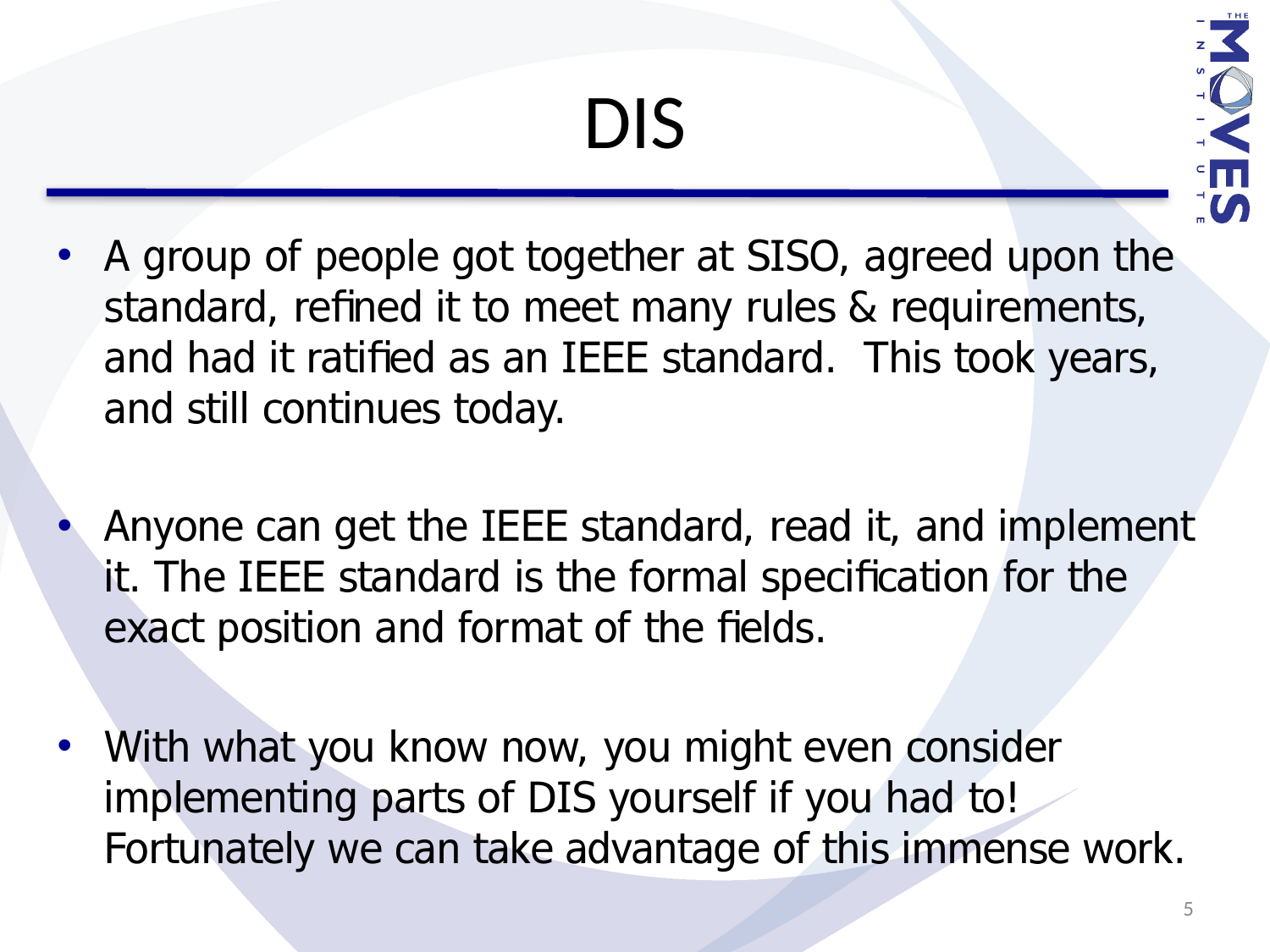

# DIS
A group of people got together at SISO, agreed upon the standard, refined it to meet many rules & requirements, and had it ratified as an IEEE standard.  This took years, and still continues today.

Anyone can get the IEEE standard, read it, and implement it. The IEEE standard is the formal specification for the exact position and format of the fields.

With what you know now, you might even consider implementing parts of DIS yourself if you had to!  Fortunately we can take advantage of this immense work.

5